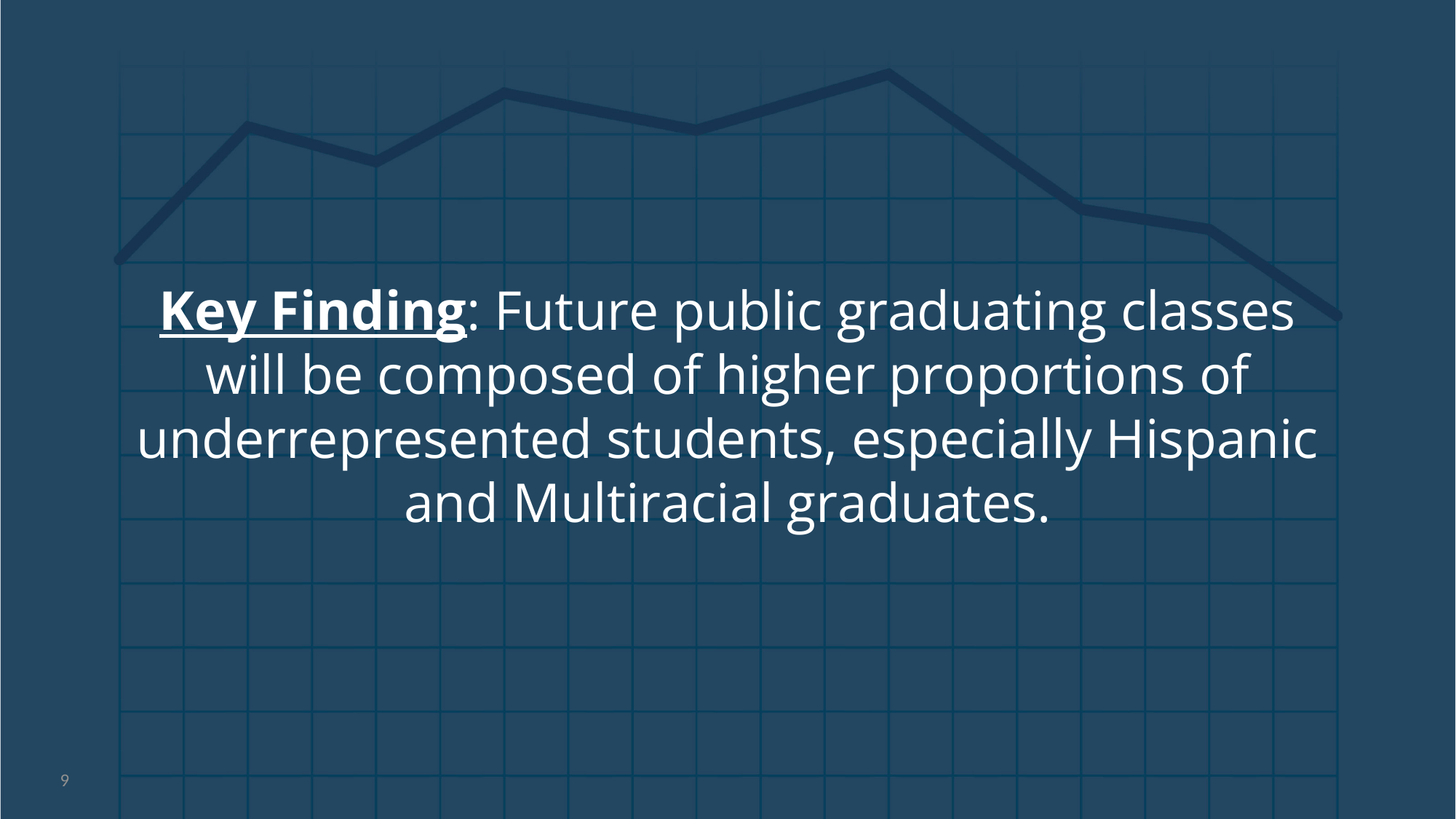

# Key Finding: Future public graduating classes will be composed of higher proportions of underrepresented students, especially Hispanic and Multiracial graduates.
9